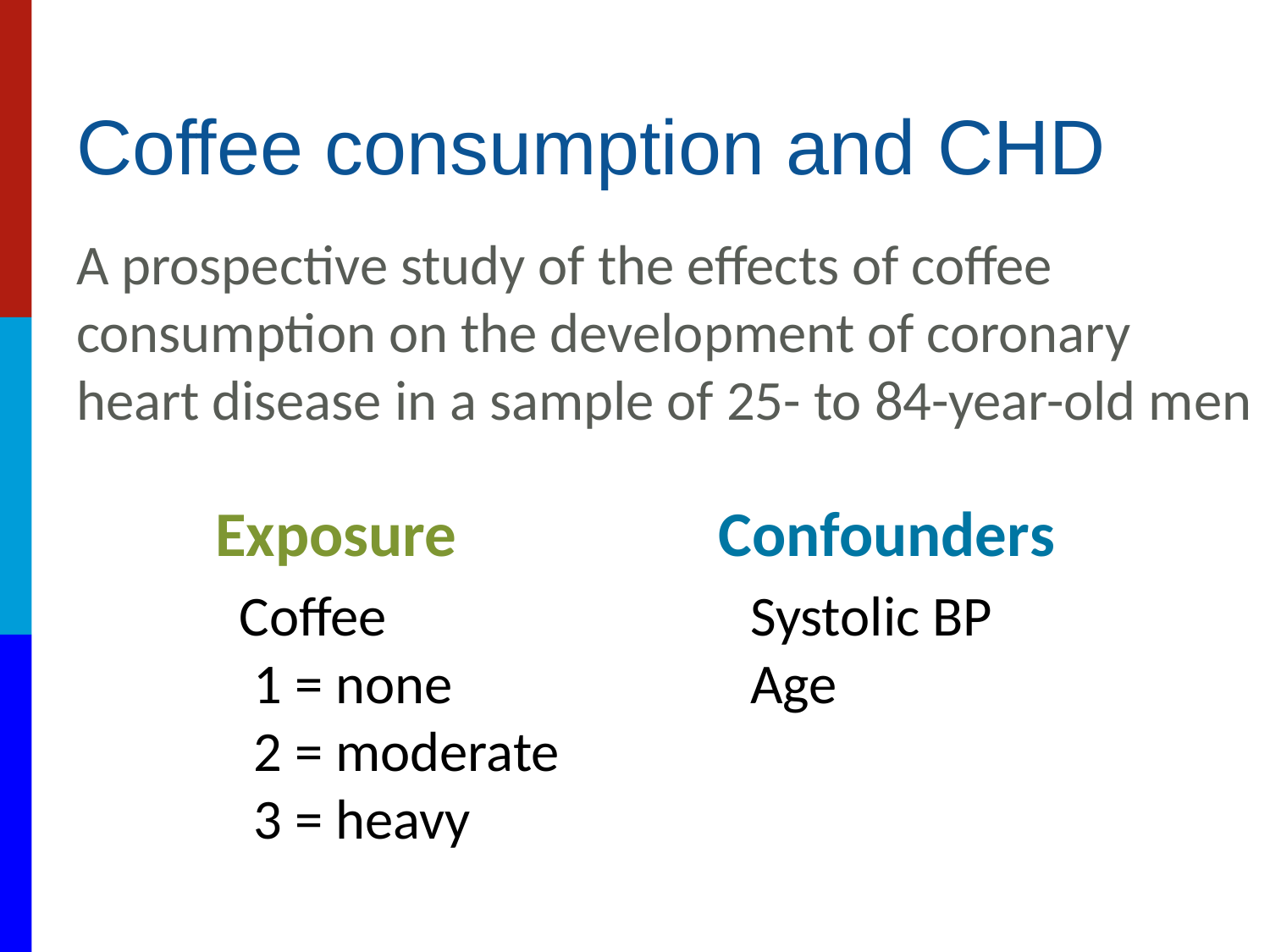

# Coffee consumption and CHD
A prospective study of the effects of coffee consumption on the development of coronary heart disease in a sample of 25- to 84-year-old men
Exposure
Coffee
   1 = none
   2 = moderate
   3 = heavy
Confounders
Systolic BP
Age